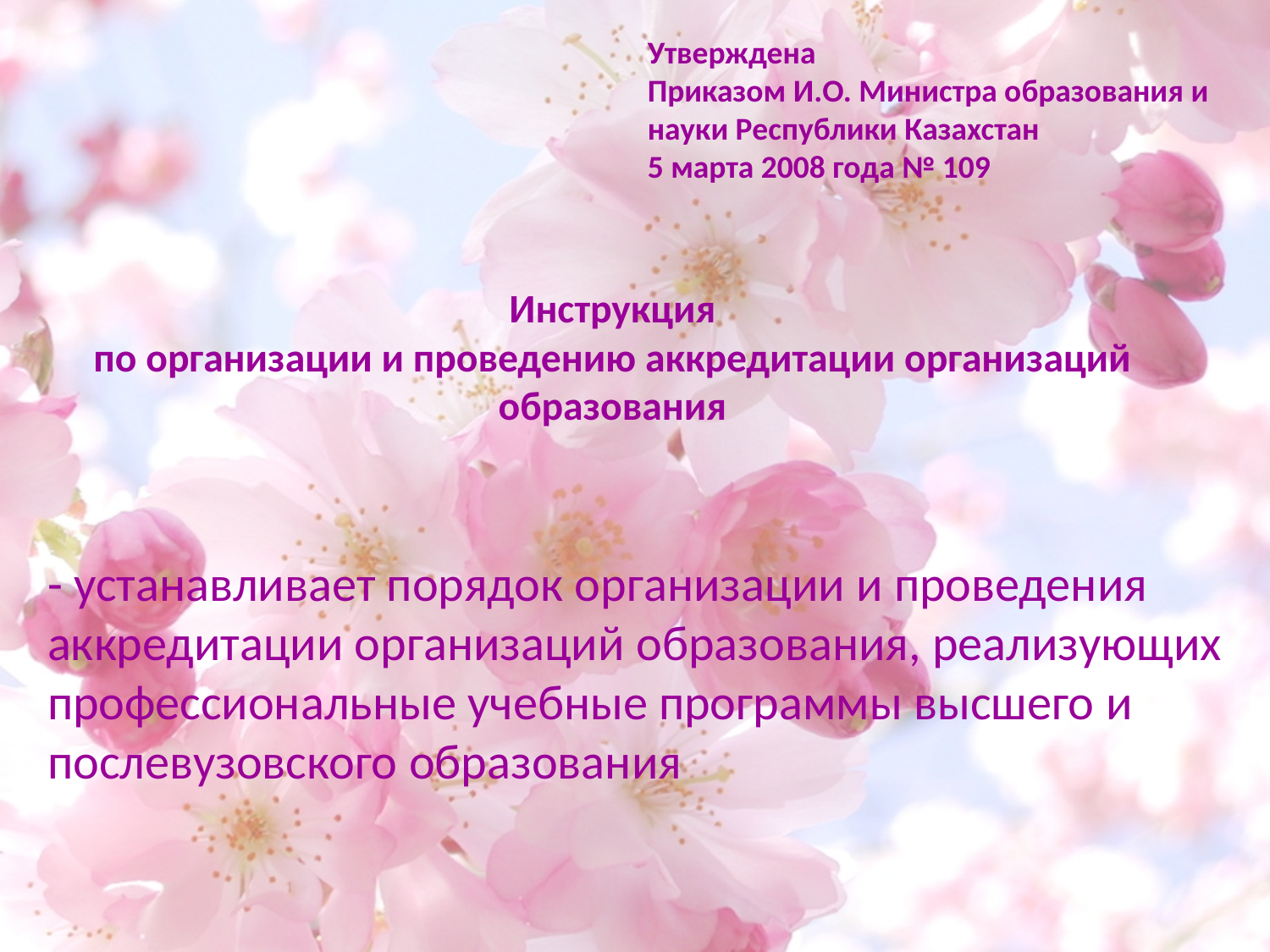

Утверждена
Приказом И.О. Министра образования и науки Республики Казахстан
5 марта 2008 года № 109
# Инструкция по организации и проведению аккредитации организаций образования
- устанавливает порядок организации и проведения аккредитации организаций образования, реализующих профессиональные учебные программы высшего и послевузовского образования